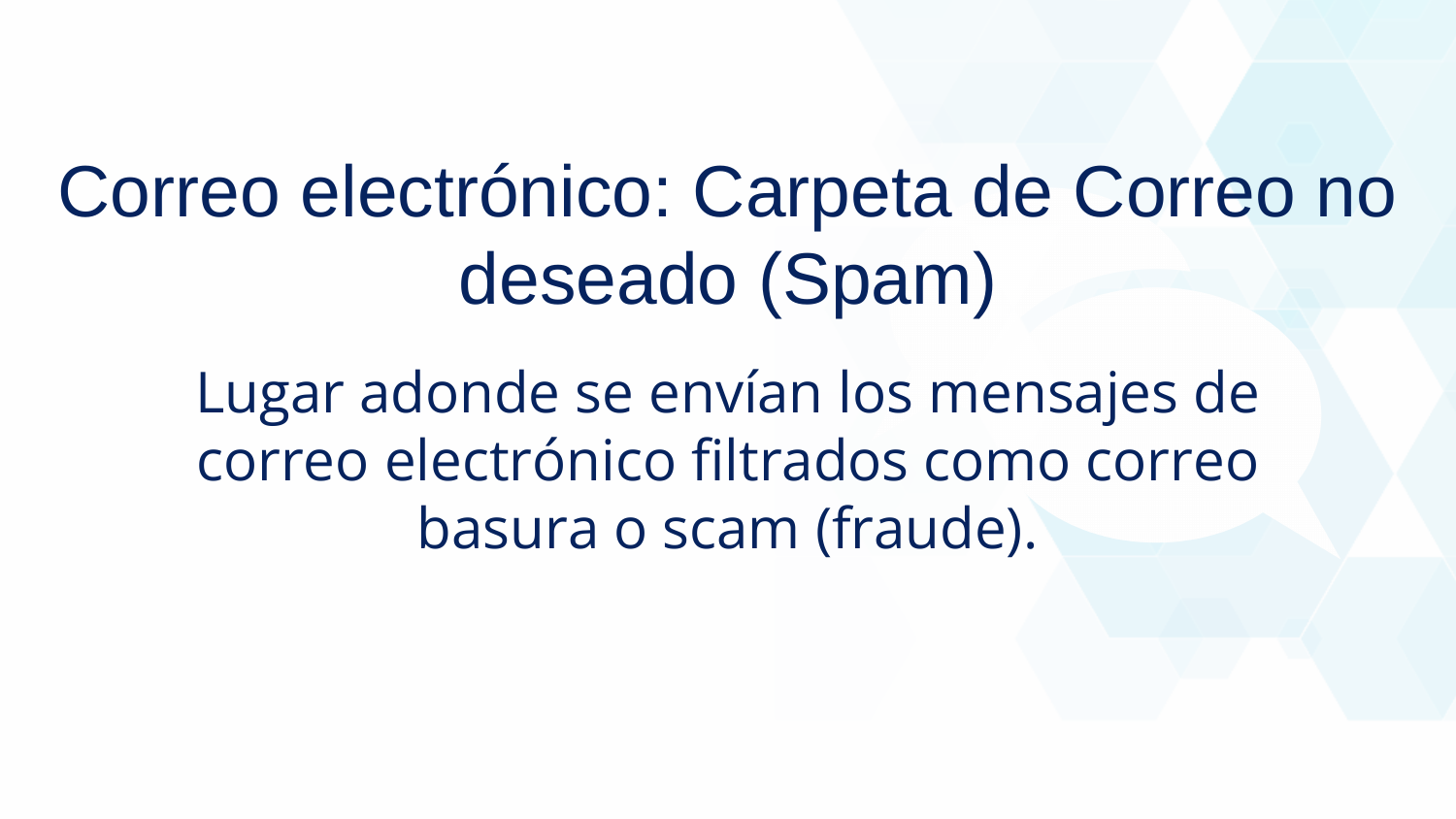

Correo electrónico: Carpeta de Correo no deseado (Spam)
Lugar adonde se envían los mensajes de correo electrónico filtrados como correo basura o scam (fraude).